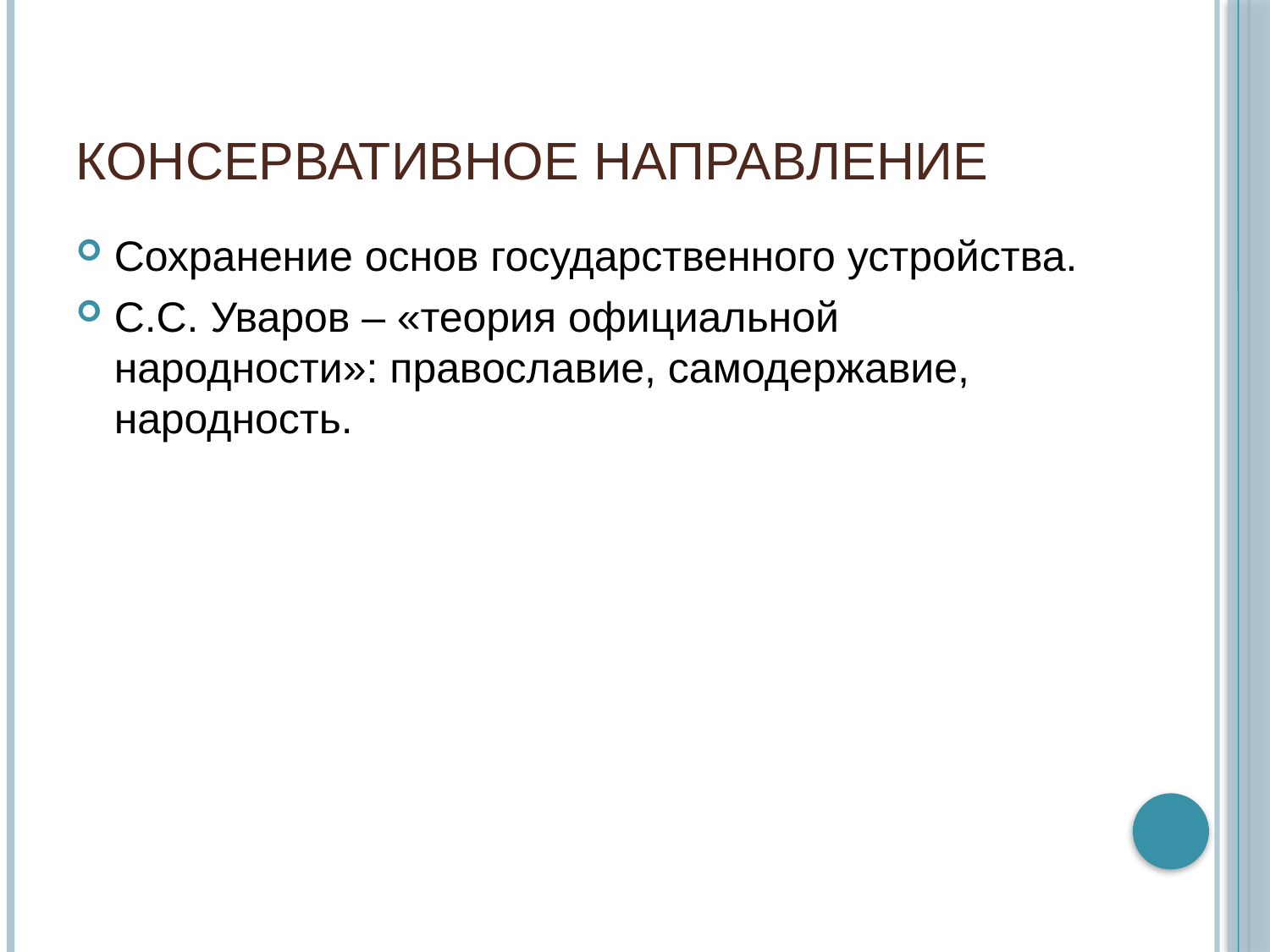

# Консервативное направление
Сохранение основ государственного устройства.
С.С. Уваров – «теория официальной народности»: православие, самодержавие, народность.